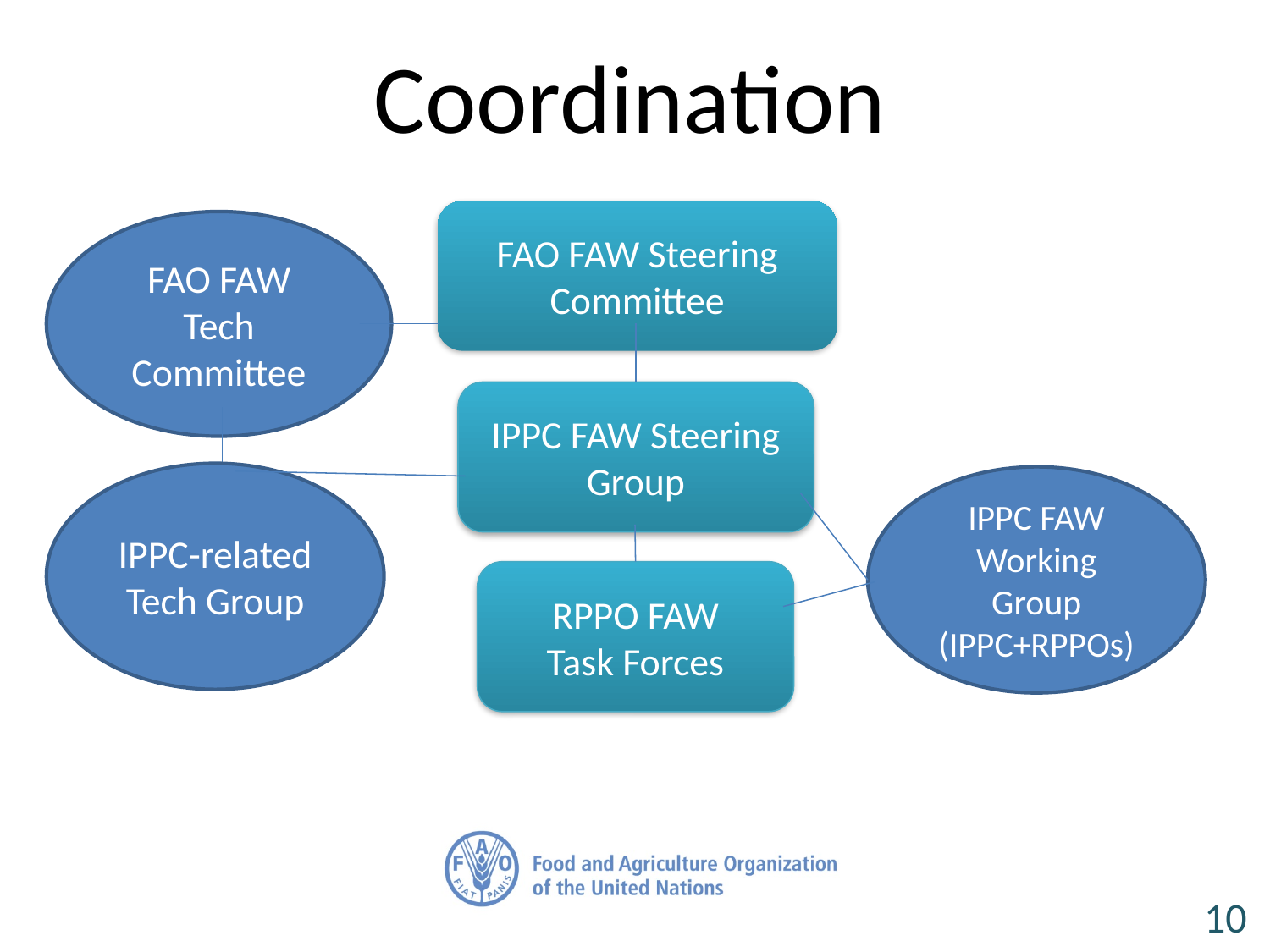

# Coordination
FAO FAW Steering Committee
FAO FAW Tech Committee
IPPC FAW Steering Group
IPPC-related Tech Group
IPPC FAW Working Group
(IPPC+RPPOs)
RPPO FAW
Task Forces
10